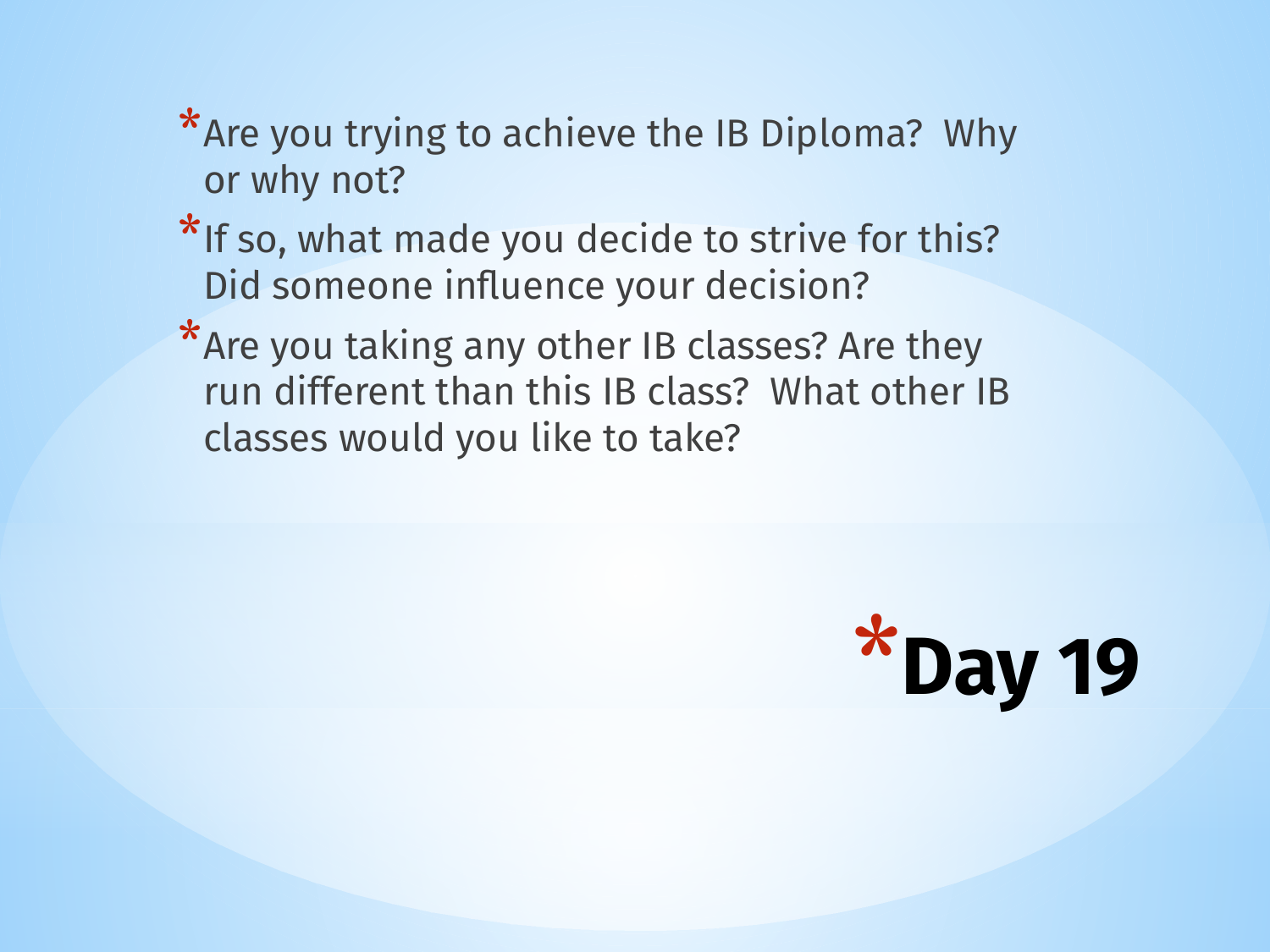

Are you trying to achieve the IB Diploma?  Why or why not?
If so, what made you decide to strive for this? Did someone influence your decision?
Are you taking any other IB classes? Are they run different than this IB class?  What other IB classes would you like to take?
# Day 19